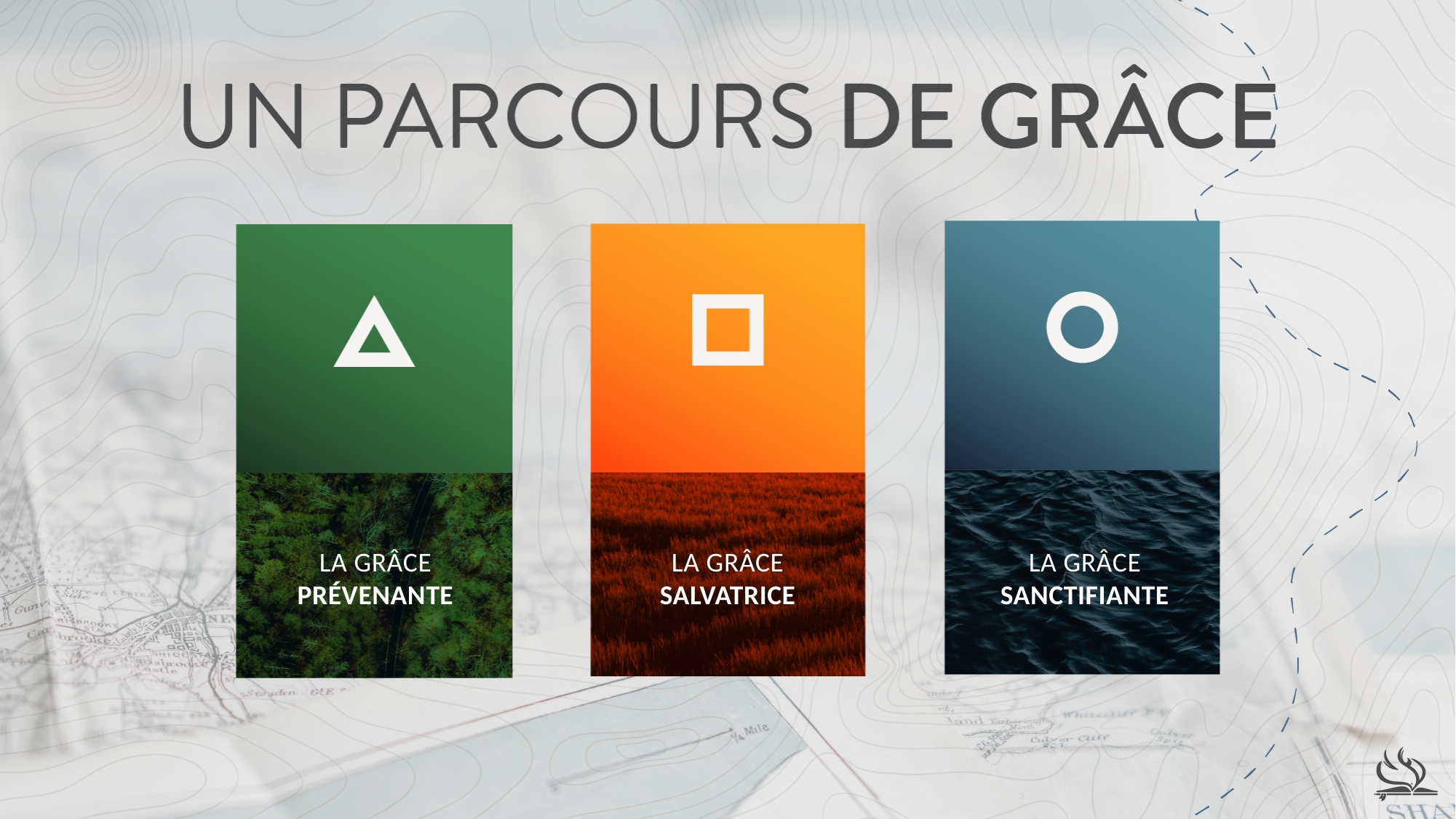

LA GRÂCE
SANCTIFIANTE
LA GRÂCE
PRÉVENANTE
LA GRÂCE
SALVATRICE